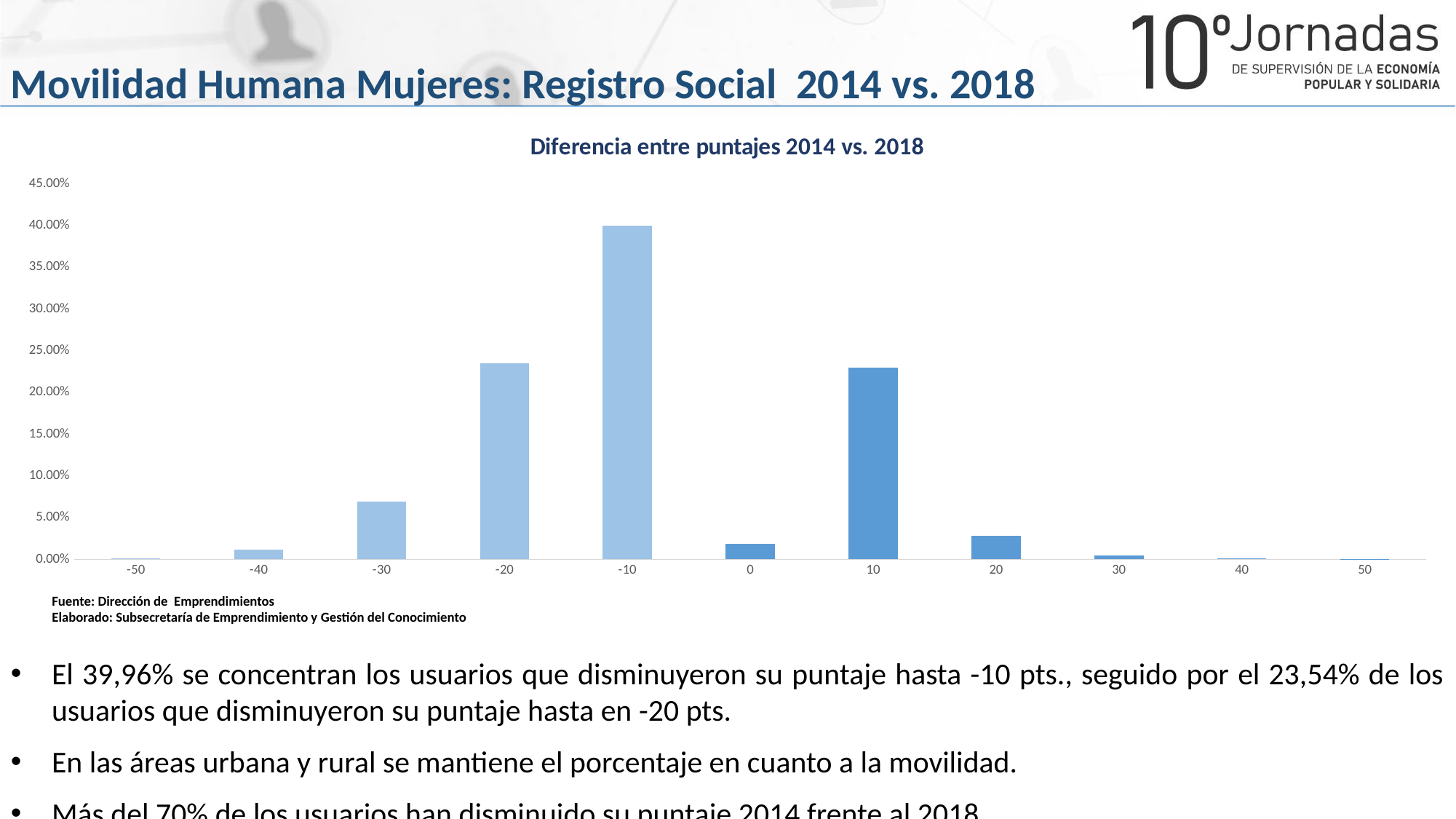

Movilidad Humana Mujeres: Registro Social  2014 vs. 2018

### Chart: Diferencia entre puntajes 2014 vs. 2018

| Category | % |
|---|---|
| -50 | 0.0014499985742393567 |
| -40 | 0.011454561008297927 |
| -30 | 0.06898257720493883 |
| -20 | 0.2353531609113462 |
| -10 | 0.3995608657218626 |
| 0 | 0.01864182041118937 |
| 10 | 0.22950611651315977 |
| 20 | 0.028171604551027973 |
| 30 | 0.0049744788844848726 |
| 40 | 0.001467107701958995 |
| 50 | 0.0004377085174940831 |
Fuente: Dirección de  Emprendimientos
Elaborado: Subsecretaría de Emprendimiento y Gestión del Conocimiento
El 39,96% se concentran los usuarios que disminuyeron su puntaje hasta -10 pts., seguido por el 23,54% de los usuarios que disminuyeron su puntaje hasta en -20 pts.
En las áreas urbana y rural se mantiene el porcentaje en cuanto a la movilidad.
Más del 70% de los usuarios han disminuido su puntaje 2014 frente al 2018.